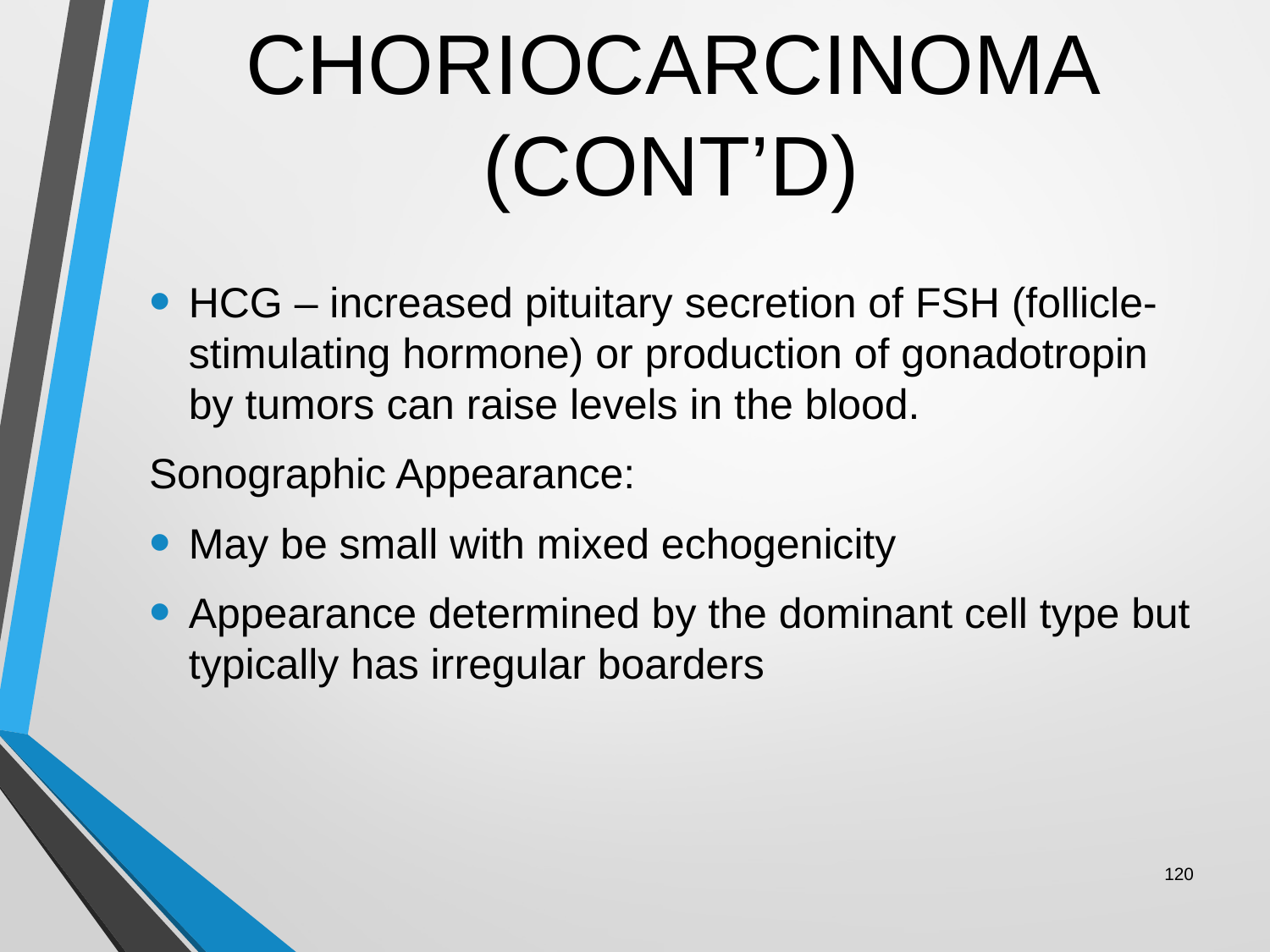

# CHORIOCARCINOMA (CONT’D)
HCG – increased pituitary secretion of FSH (follicle-stimulating hormone) or production of gonadotropin by tumors can raise levels in the blood.
Sonographic Appearance:
May be small with mixed echogenicity
Appearance determined by the dominant cell type but typically has irregular boarders
120